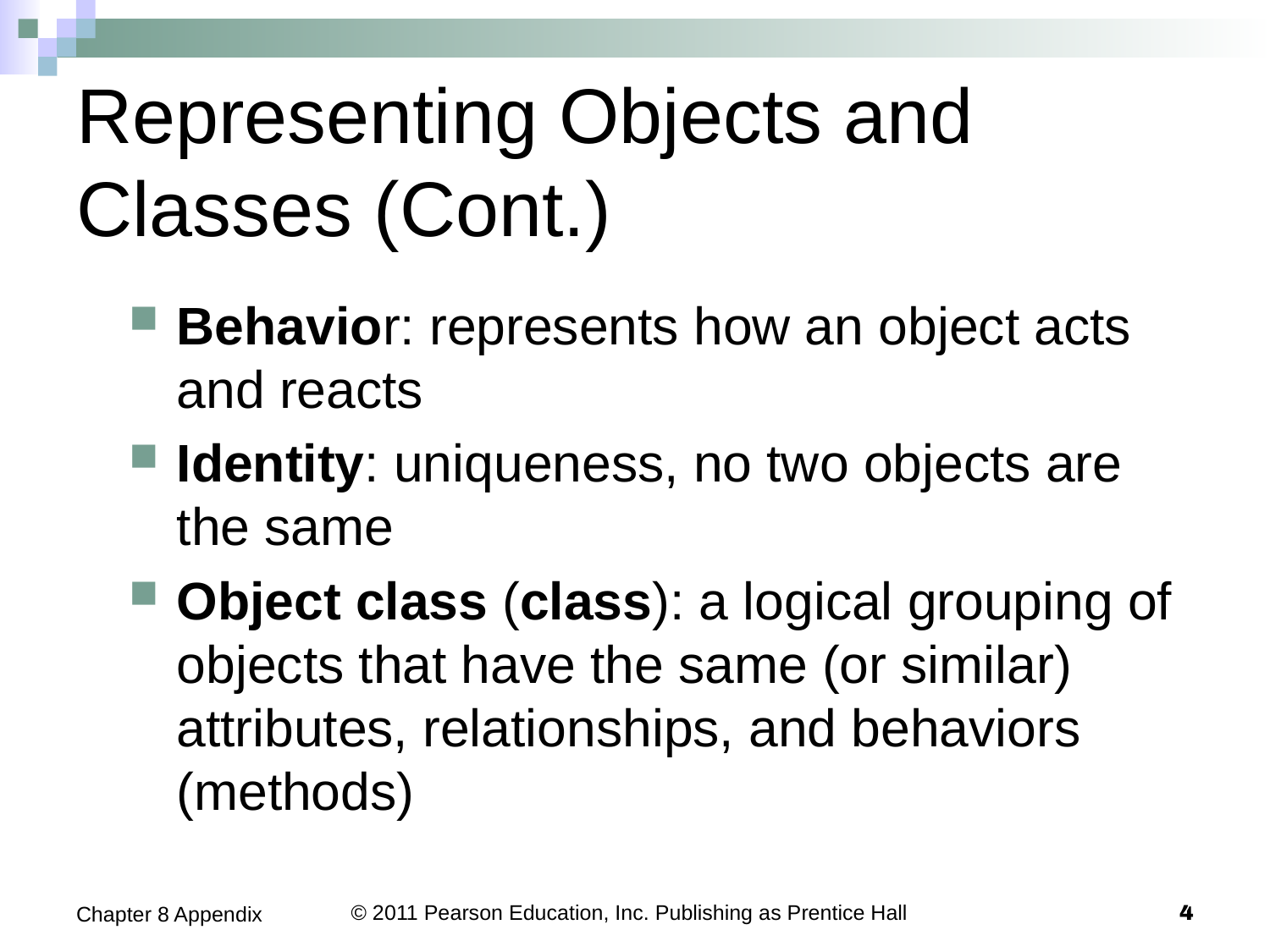

# Representing Objects and Classes (Cont.)
Behavior: represents how an object acts and reacts
Identity: uniqueness, no two objects are the same
Object class (class): a logical grouping of objects that have the same (or similar) attributes, relationships, and behaviors (methods)
Chapter 8 Appendix
© 2011 Pearson Education, Inc. Publishing as Prentice Hall
4